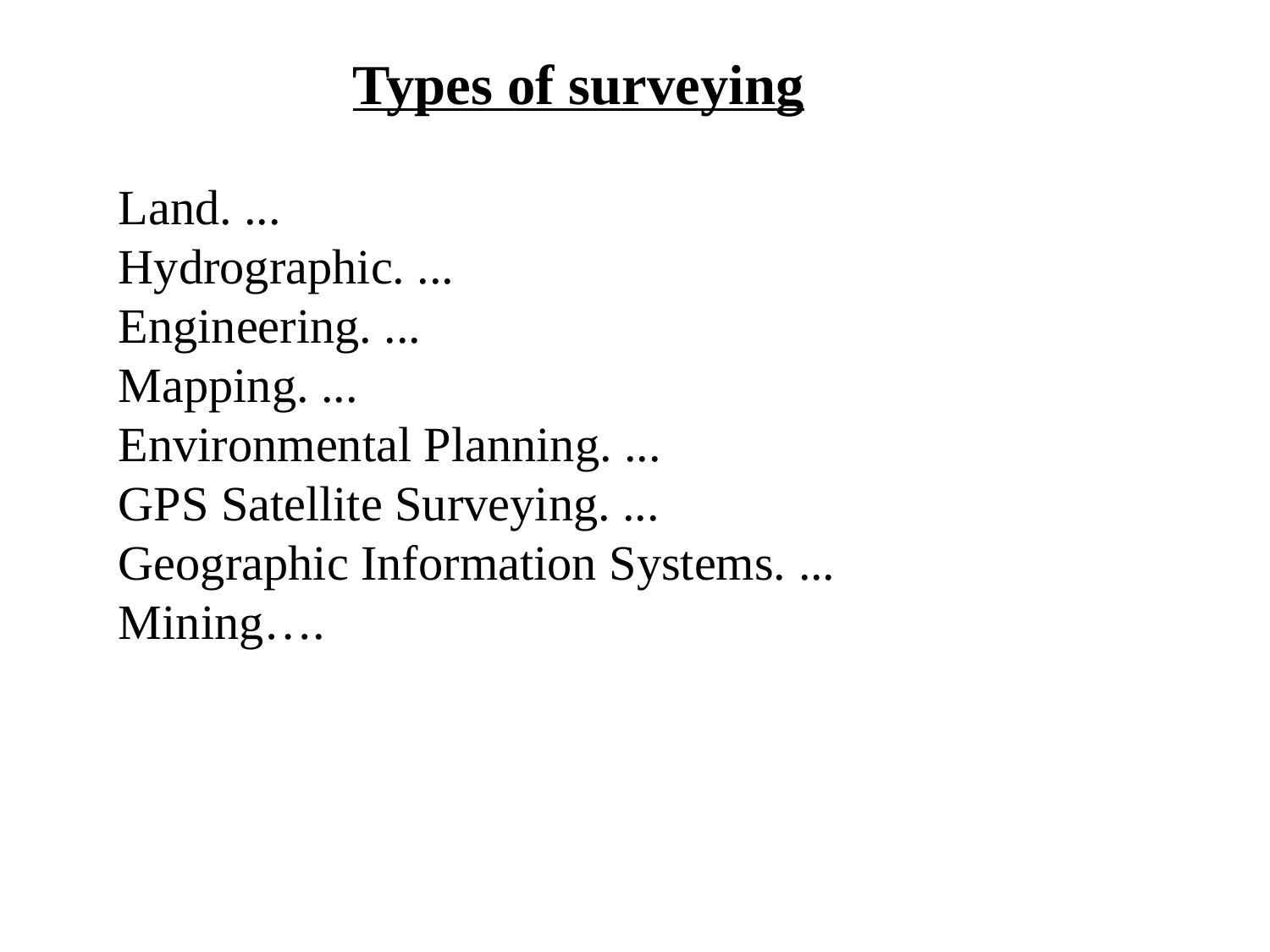

Types of surveying
Land. ...
Hydrographic. ...
Engineering. ...
Mapping. ...
Environmental Planning. ...
GPS Satellite Surveying. ...
Geographic Information Systems. ...
Mining….